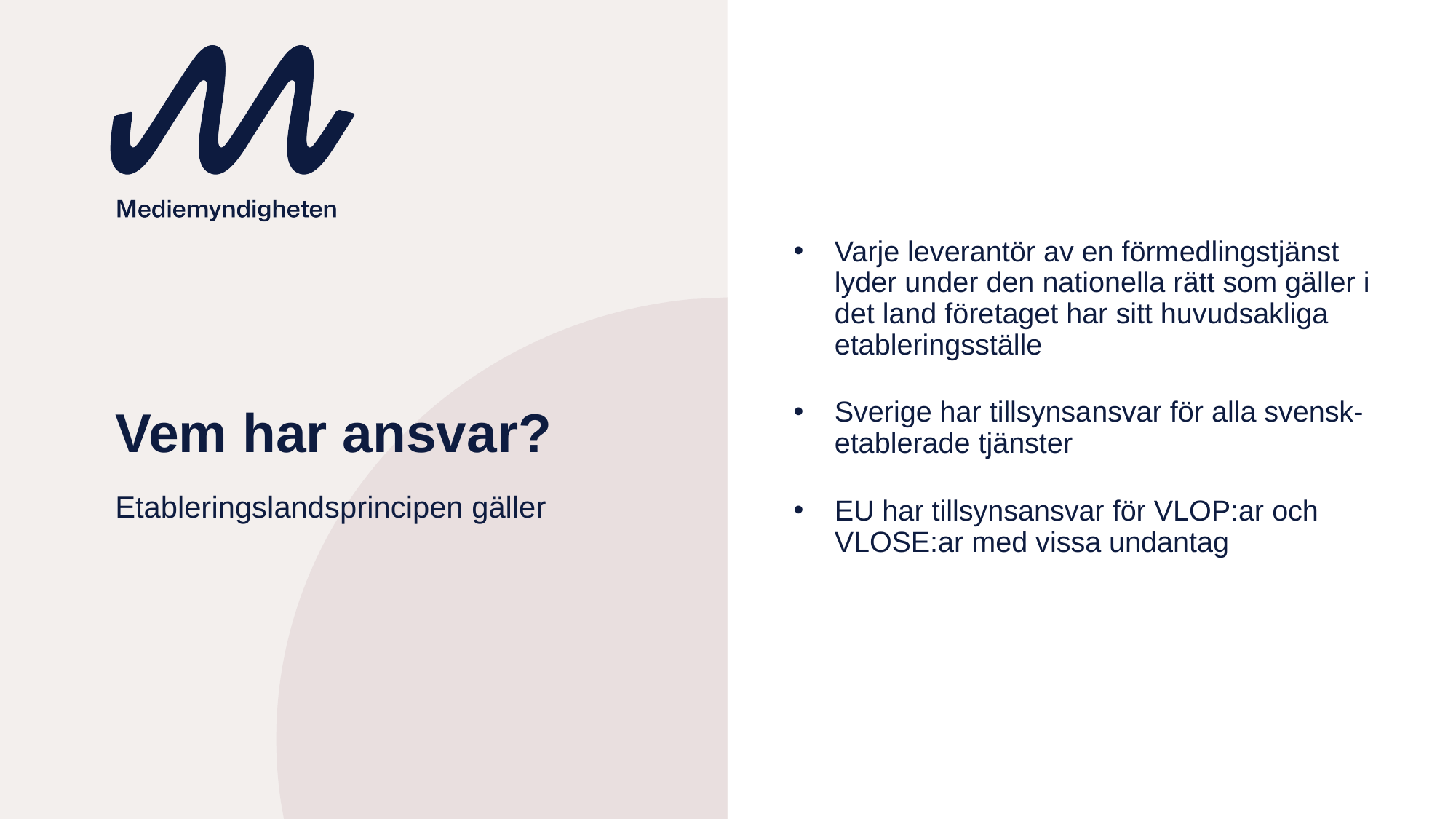

Varje leverantör av en förmedlingstjänst lyder under den nationella rätt som gäller i det land företaget har sitt huvudsakliga etableringsställe
Sverige har tillsynsansvar för alla svensk-etablerade tjänster
EU har tillsynsansvar för VLOP:ar och VLOSE:ar med vissa undantag
# Vem har ansvar?
Etableringslandsprincipen gäller